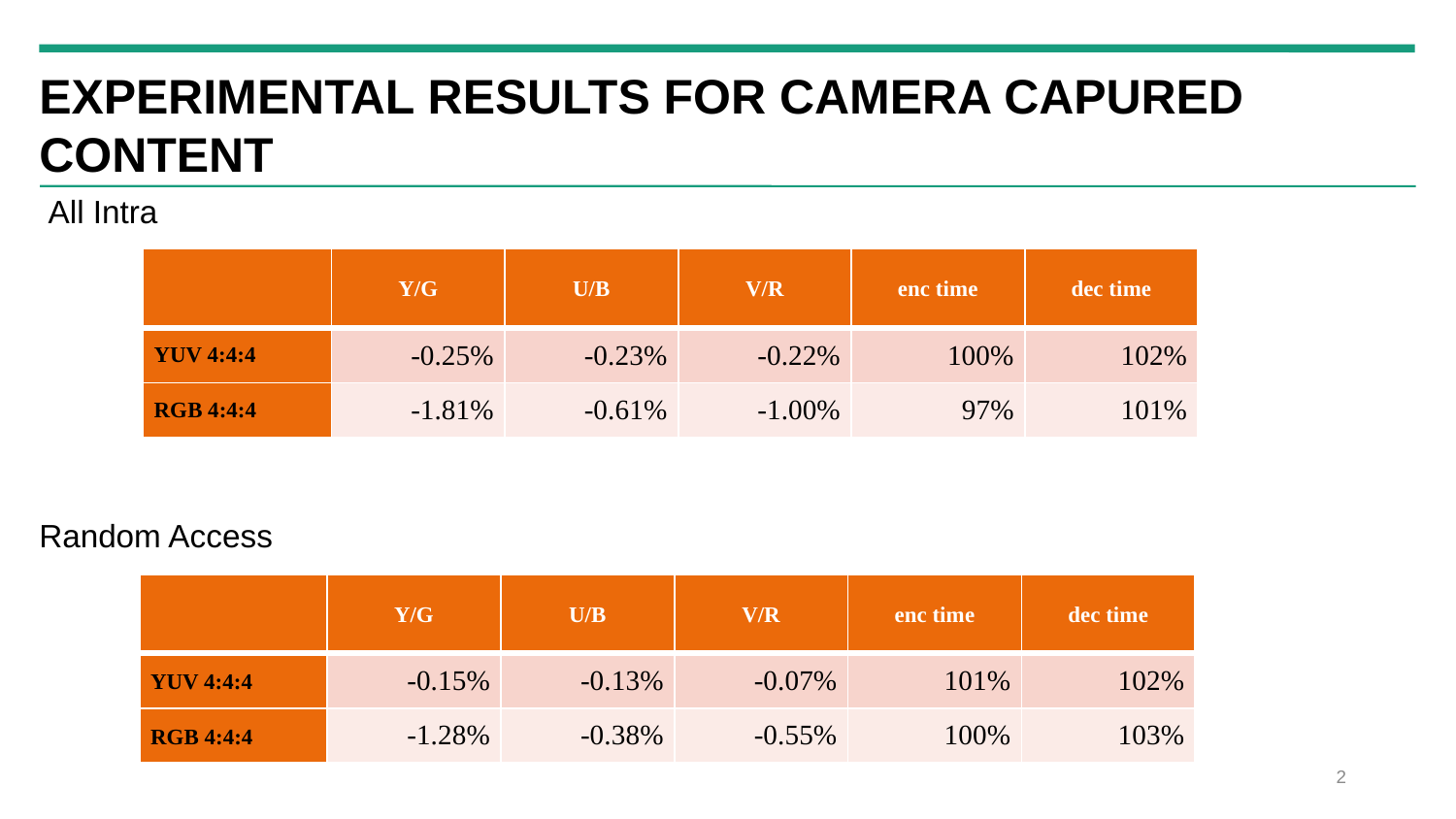

# ExperIMEntal results for Camera Capured Content
 All Intra

Random Access

|  | Y/G | U/B | V/R | enc time | dec time |
| --- | --- | --- | --- | --- | --- |
| YUV 4:4:4 | -0.25% | -0.23% | -0.22% | 100% | 102% |
| RGB 4:4:4 | -1.81% | -0.61% | -1.00% | 97% | 101% |
|  | Y/G | U/B | V/R | enc time | dec time |
| --- | --- | --- | --- | --- | --- |
| YUV 4:4:4 | -0.15% | -0.13% | -0.07% | 101% | 102% |
| RGB 4:4:4 | -1.28% | -0.38% | -0.55% | 100% | 103% |
2